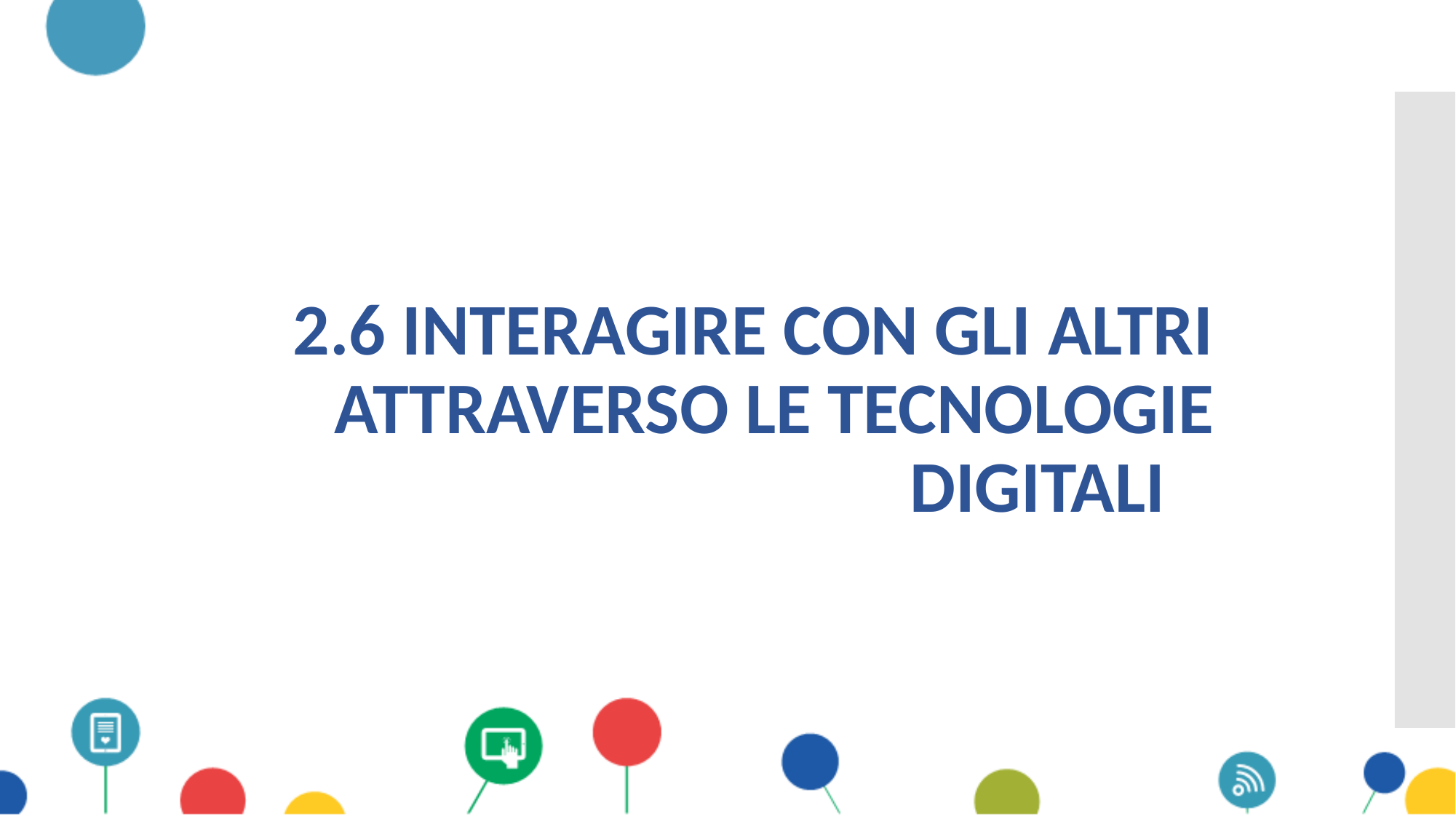

# 2.6 Interagire con gli altri attraverso le tecnologie digitali